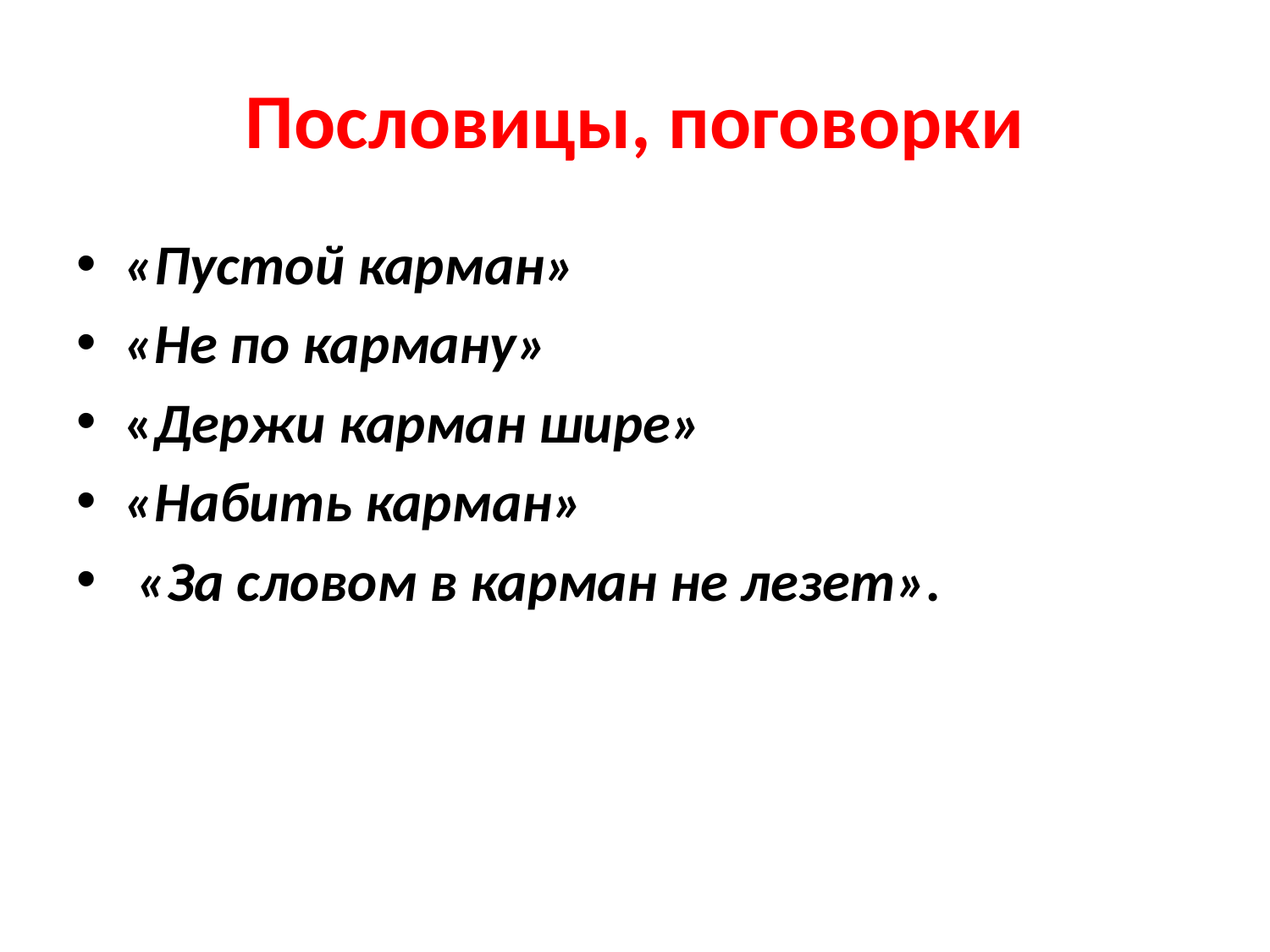

# Пословицы, поговорки
«Пустой карман»
«Не по карману»
«Держи карман шире»
«Набить карман»
 «За словом в карман не лезет».